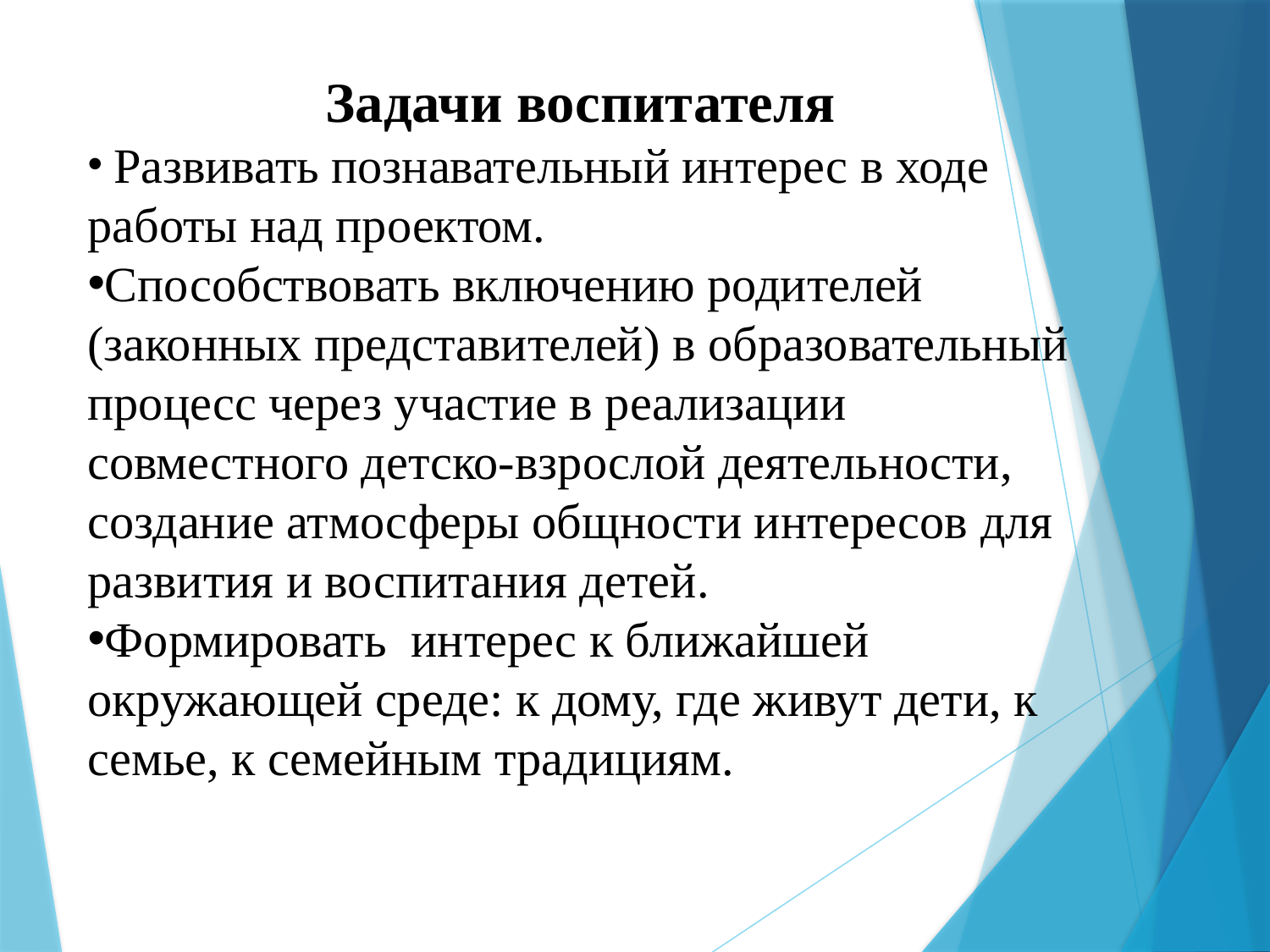

Задачи воспитателя
 Развивать познавательный интерес в ходе работы над проектом.
Способствовать включению родителей (законных представителей) в образовательный процесс через участие в реализации совместного детско-взрослой деятельности, создание атмосферы общности интересов для развития и воспитания детей.
Формировать  интерес к ближайшей окружающей среде: к дому, где живут дети, к семье, к семейным традициям.